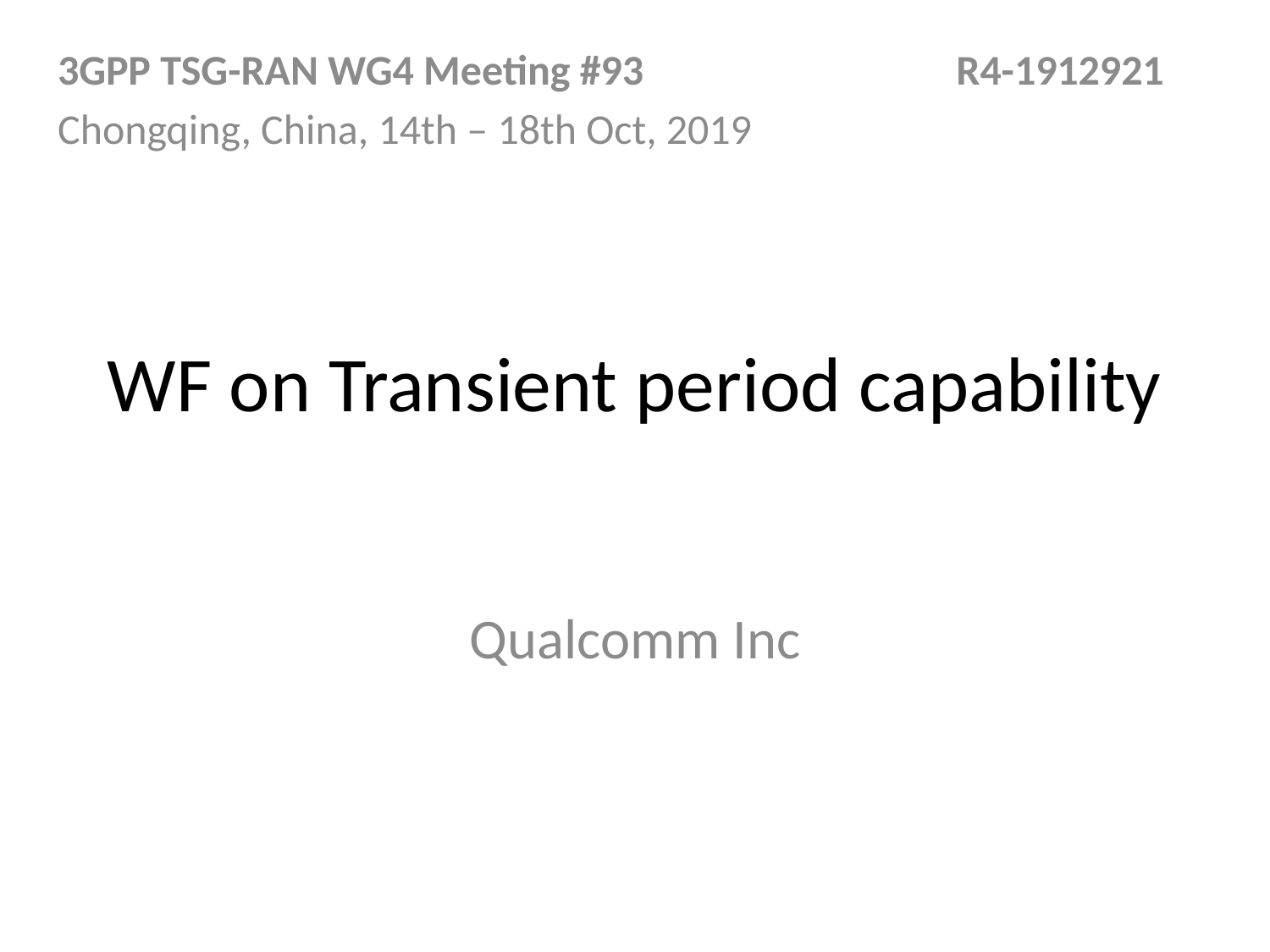

3GPP TSG-RAN WG4 Meeting #93	           		 R4-1912921
Chongqing, China, 14th – 18th Oct, 2019
# WF on Transient period capability
Qualcomm Inc